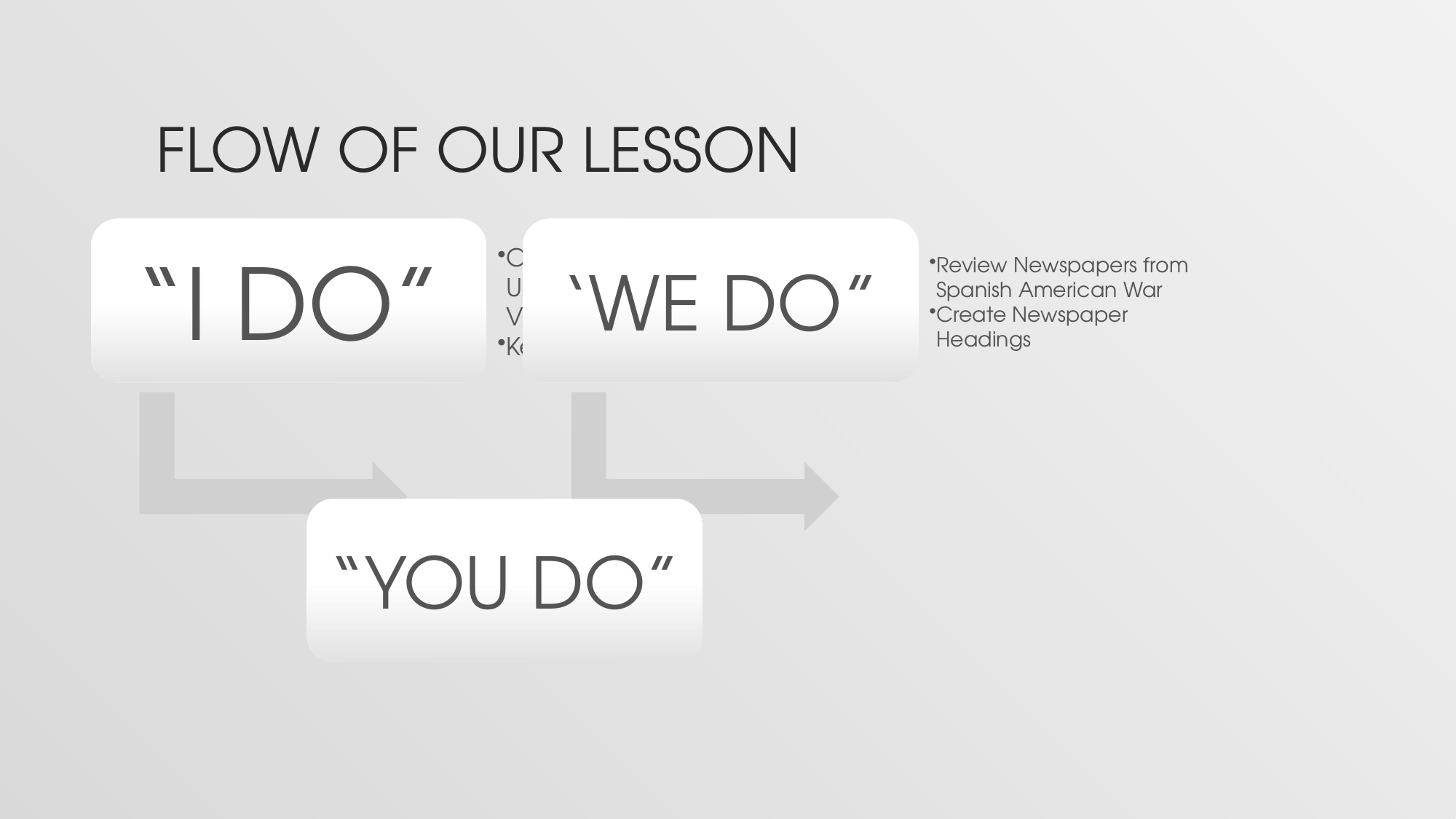

# FLOW OF OUR LESSON
“I DO”
Check for Understanding – re: Video
‘WE DO”
Review Newspapers from Spanish American War
“YOU DO”
Key Points
Create Newspaper Headings